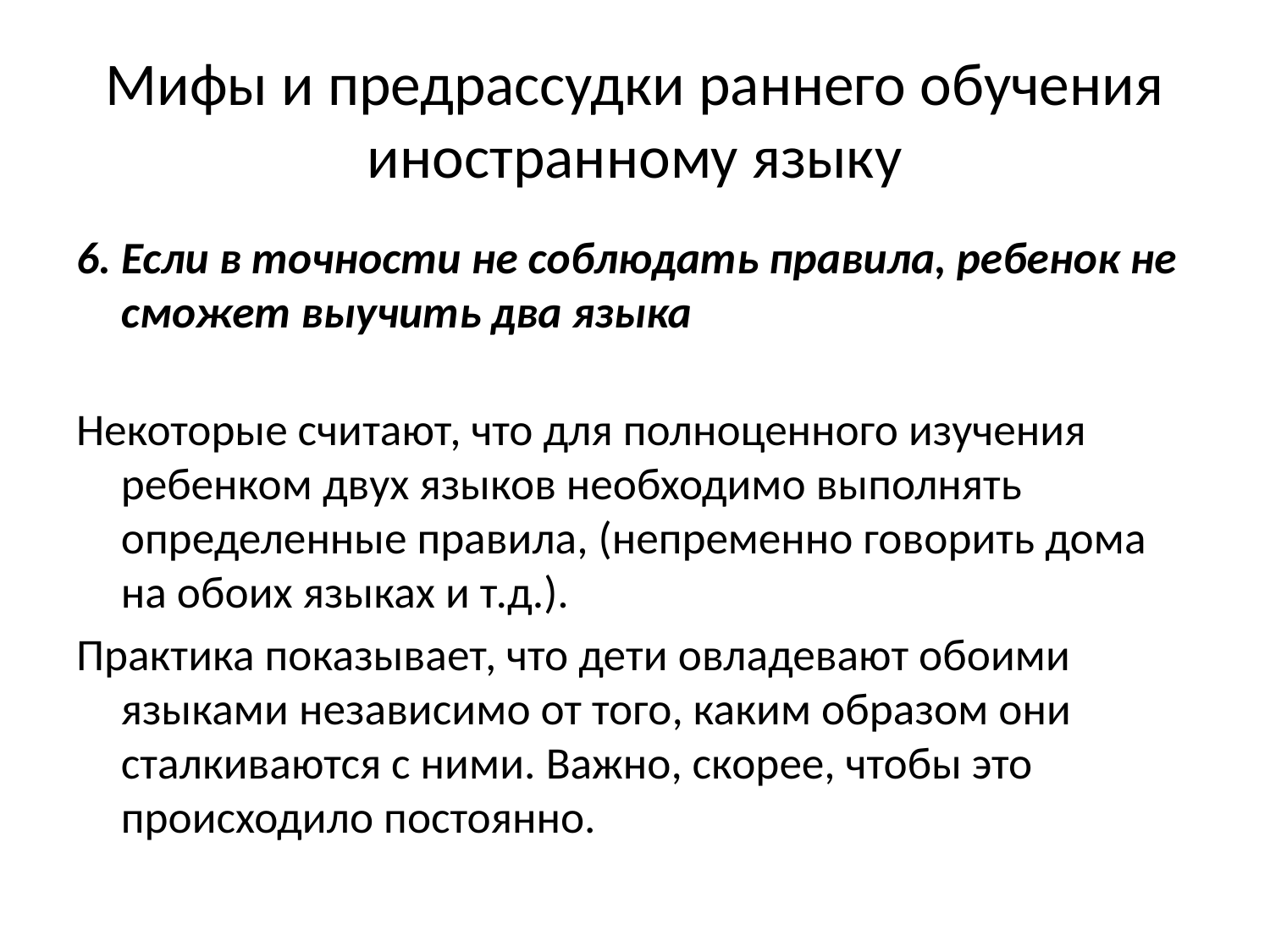

# Мифы и предрассудки раннего обучения иностранному языку
6. Если в точности не соблюдать правила, ребенок не сможет выучить два языка
Некоторые считают, что для полноценного изучения ребенком двух языков необходимо выполнять определенные правила, (непременно говорить дома на обоих языках и т.д.).
Практика показывает, что дети овладевают обоими языками независимо от того, каким образом они сталкиваются с ними. Важно, скорее, чтобы это происходило постоянно.